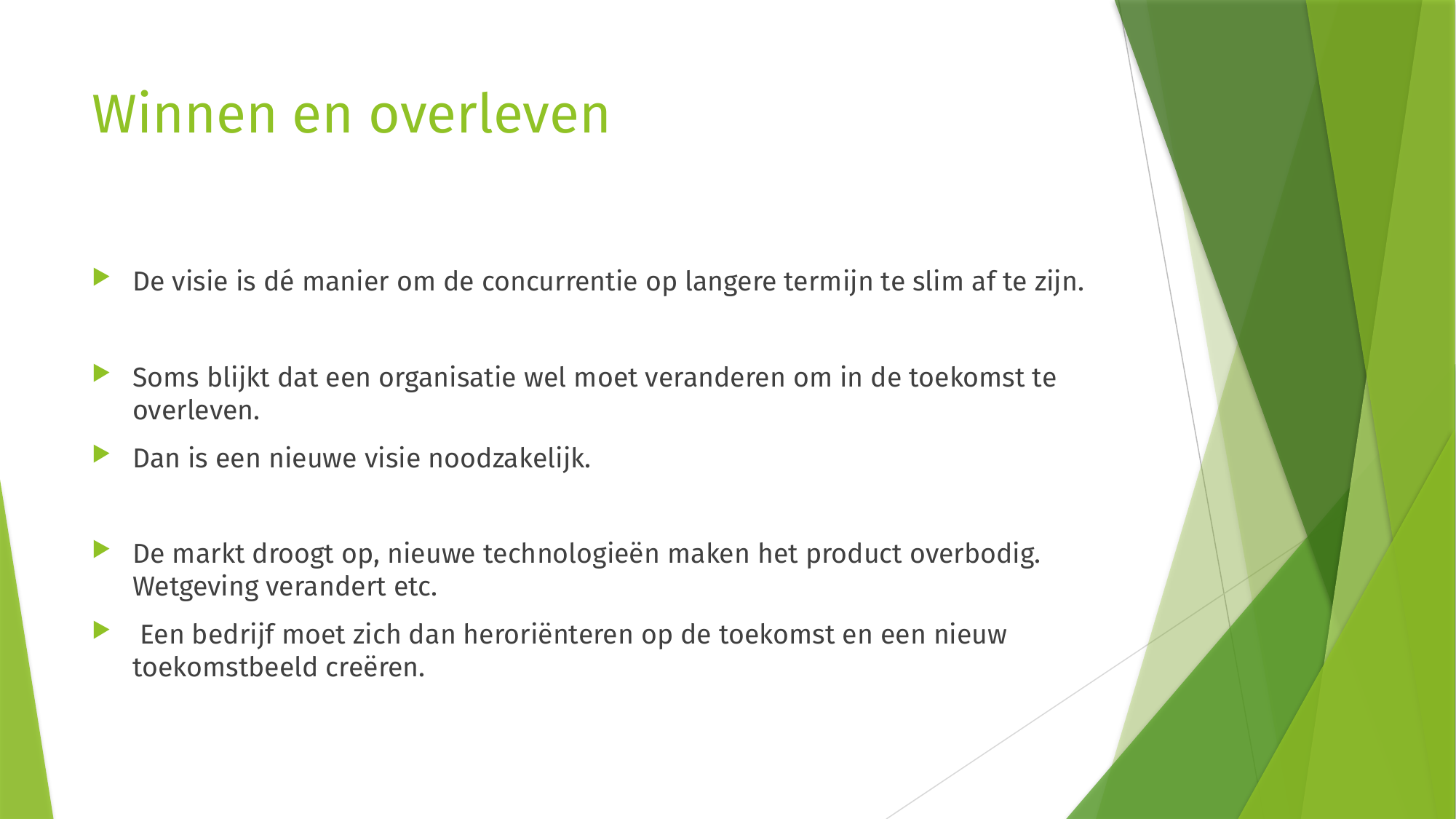

# Winnen en overleven
De visie is dé manier om de concurrentie op langere termijn te slim af te zijn.

Soms blijkt dat een organisatie wel moet veranderen om in de toekomst te overleven.
Dan is een nieuwe visie noodzakelijk.

De markt droogt op, nieuwe technologieën maken het product overbodig. Wetgeving verandert etc.
 Een bedrijf moet zich dan heroriënteren op de toekomst en een nieuw toekomstbeeld creëren.